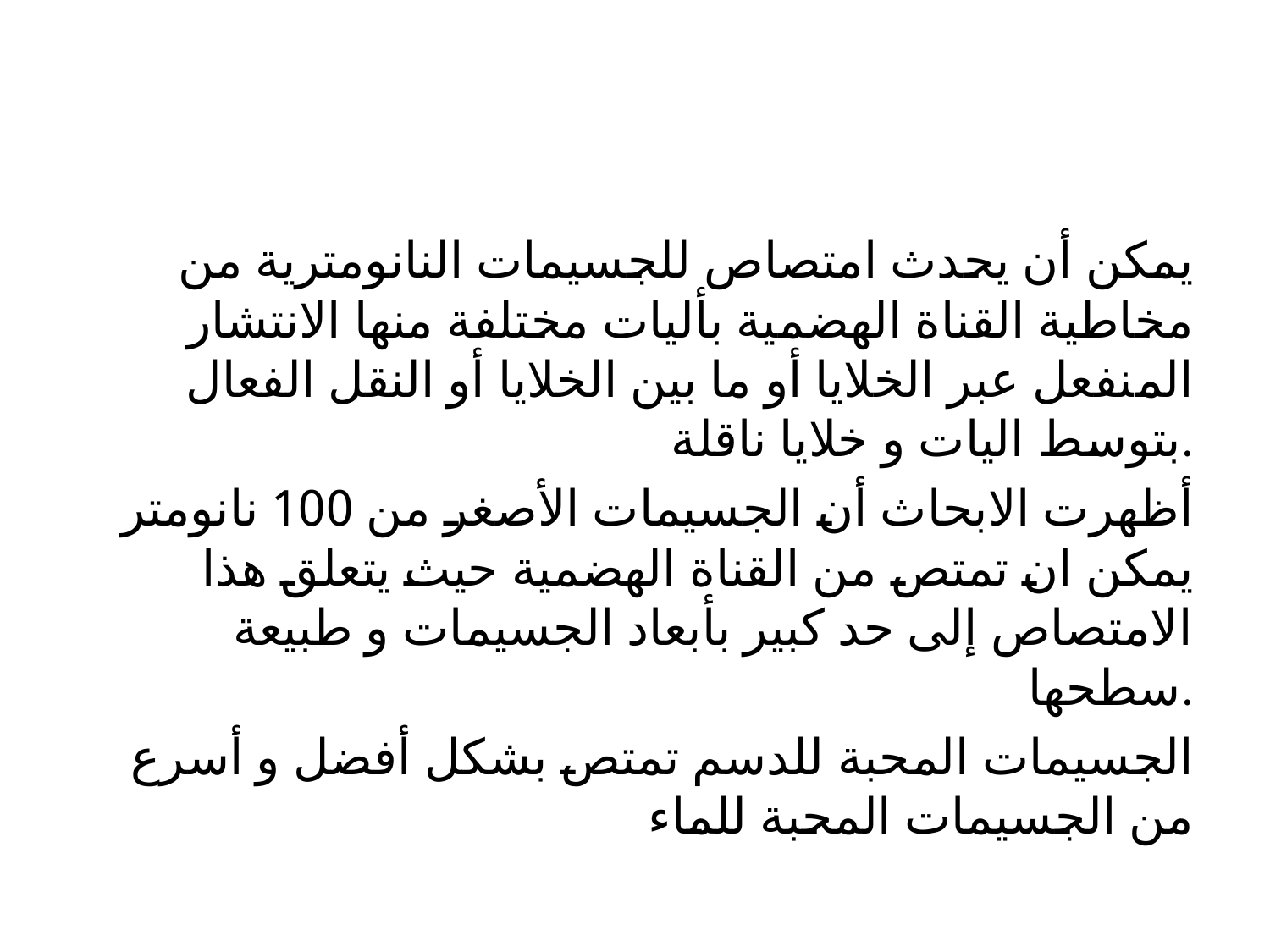

#
يمكن أن يحدث امتصاص للجسيمات النانومترية من مخاطية القناة الهضمية بأليات مختلفة منها الانتشار المنفعل عبر الخلايا أو ما بين الخلايا أو النقل الفعال بتوسط اليات و خلايا ناقلة.
أظهرت الابحاث أن الجسيمات الأصغر من 100 نانومتر يمكن ان تمتص من القناة الهضمية حيث يتعلق هذا الامتصاص إلى حد كبير بأبعاد الجسيمات و طبيعة سطحها.
الجسيمات المحبة للدسم تمتص بشكل أفضل و أسرع من الجسيمات المحبة للماء